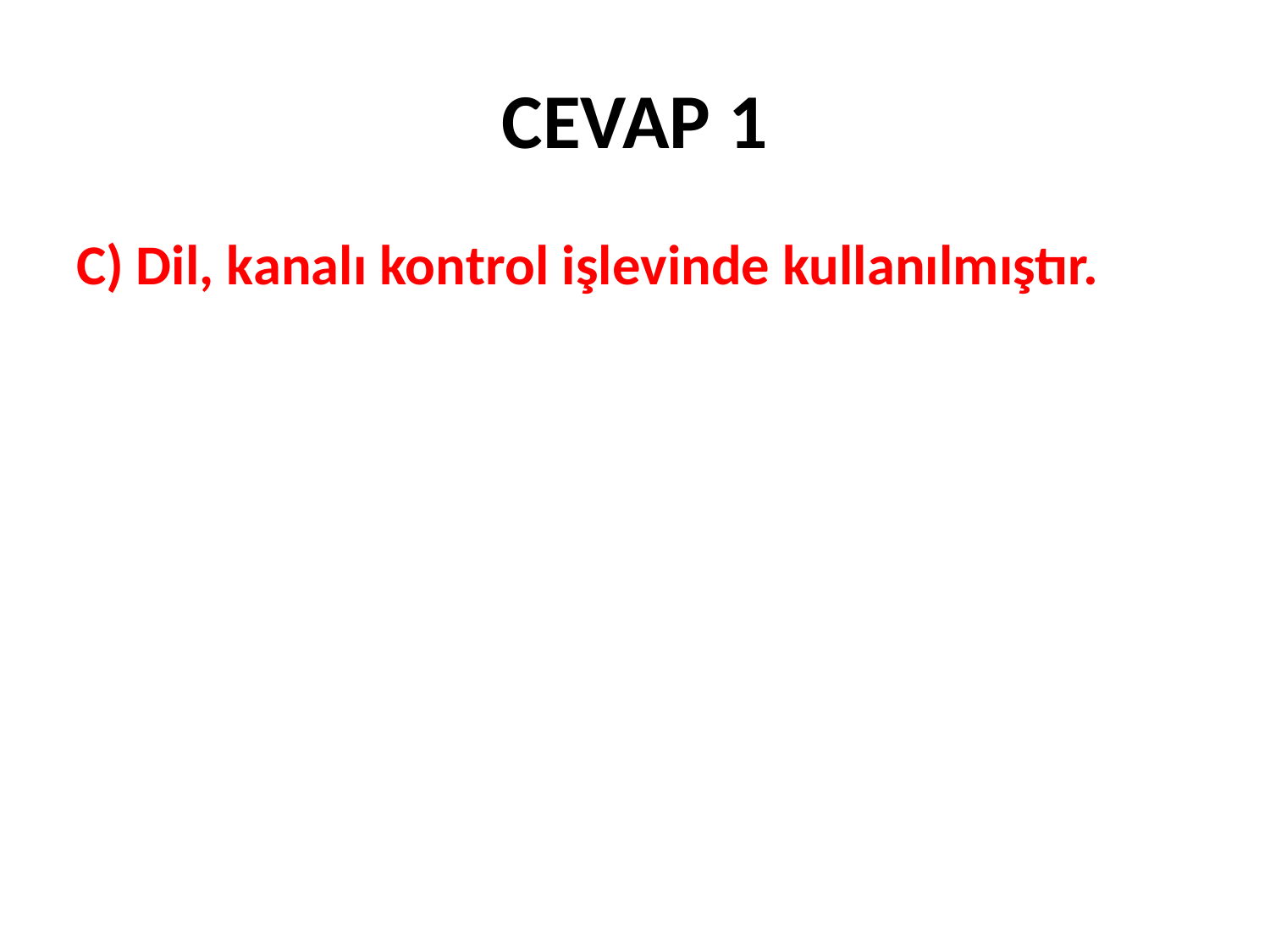

# CEVAP 1
C) Dil, kanalı kontrol işlevinde kullanılmıştır.